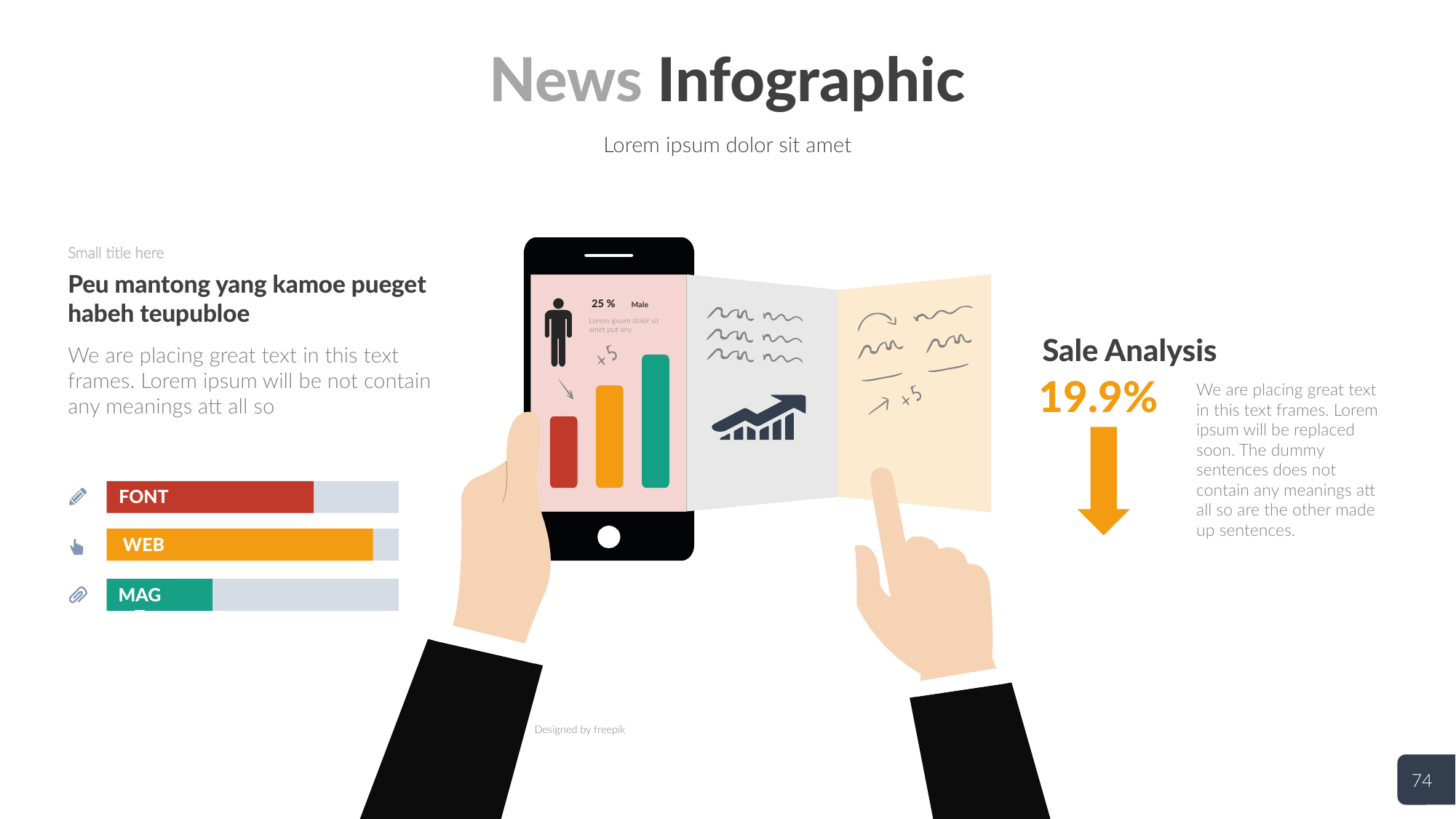

# News Infographic
Lorem ipsum dolor sit amet
Small title here

25 %
Male
Lorem ipsum dolor sit amet put any

Peu mantong yang kamoe pueget habeh teupubloe
Sale Analysis
We are placing great text in this text frames. Lorem ipsum will be not contain any meanings att all so
19.9%
We are placing great text in this text frames. Lorem ipsum will be replaced soon. The dummy sentences does not contain any meanings att all so are the other made up sentences.

FONT

WEB

MAGZ

Designed by freepik

74